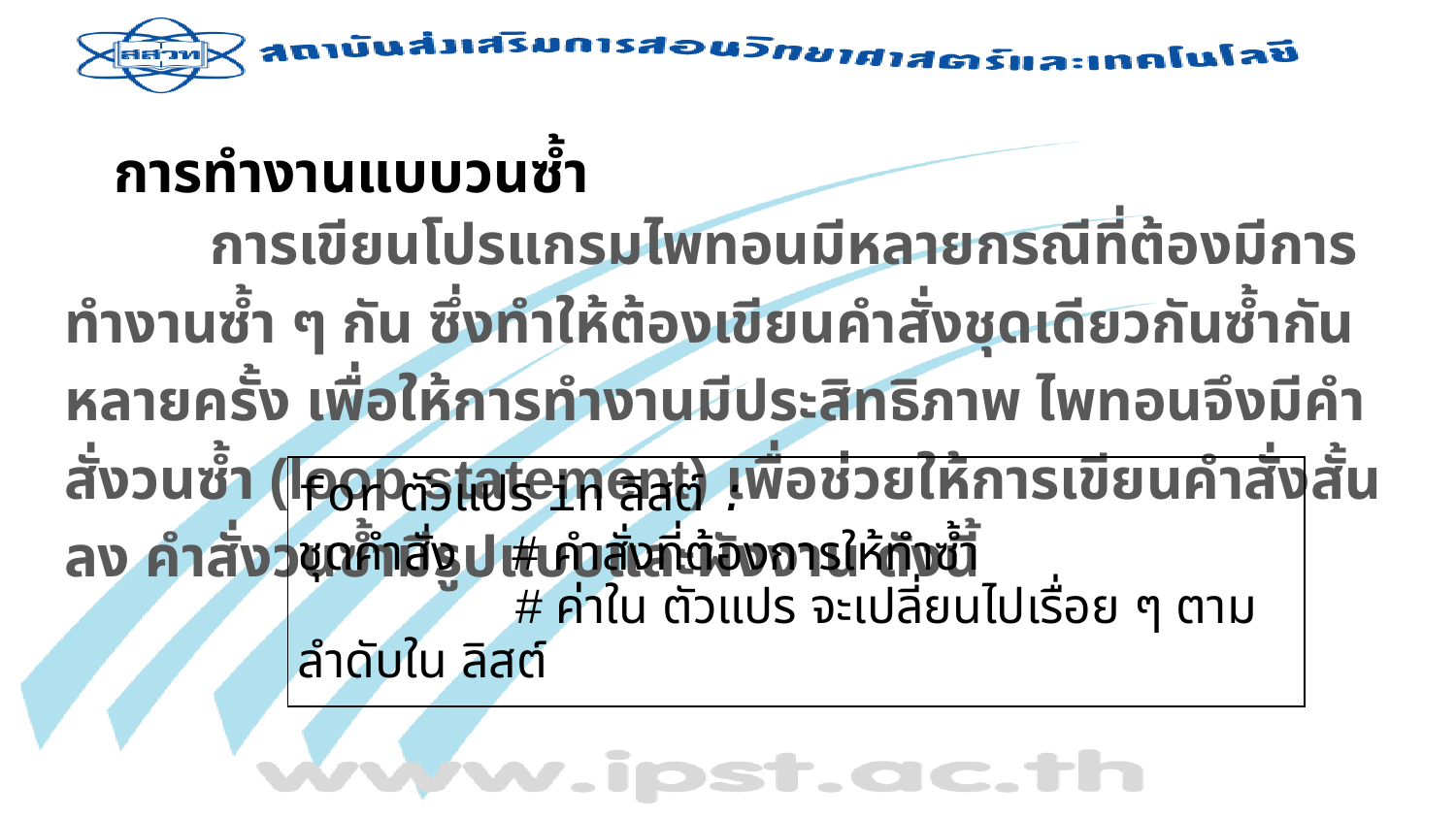

# การทำงานแบบวนซ้ำ
	การเขียนโปรแกรมไพทอนมีหลายกรณีที่ต้องมีการทำงานซ้ำ ๆ กัน ซึ่งทำให้ต้องเขียนคำสั่งชุดเดียวกันซ้ำกันหลายครั้ง เพื่อให้การทำงานมีประสิทธิภาพ ไพทอนจึงมีคำสั่งวนซ้ำ (loop statement) เพื่อช่วยให้การเขียนคำสั่งสั้นลง คำสั่งวนซ้ำมีรูปแบบและผังงาน ดังนี้

| for ตัวแปร in ลิสต์ : ชุดคำสั่ง    # คำสั่งที่ต้องการให้ทำซ้ำ # ค่าใน ตัวแปร จะเปลี่ยนไปเรื่อย ๆ ตามลำดับใน ลิสต์ |
| --- |